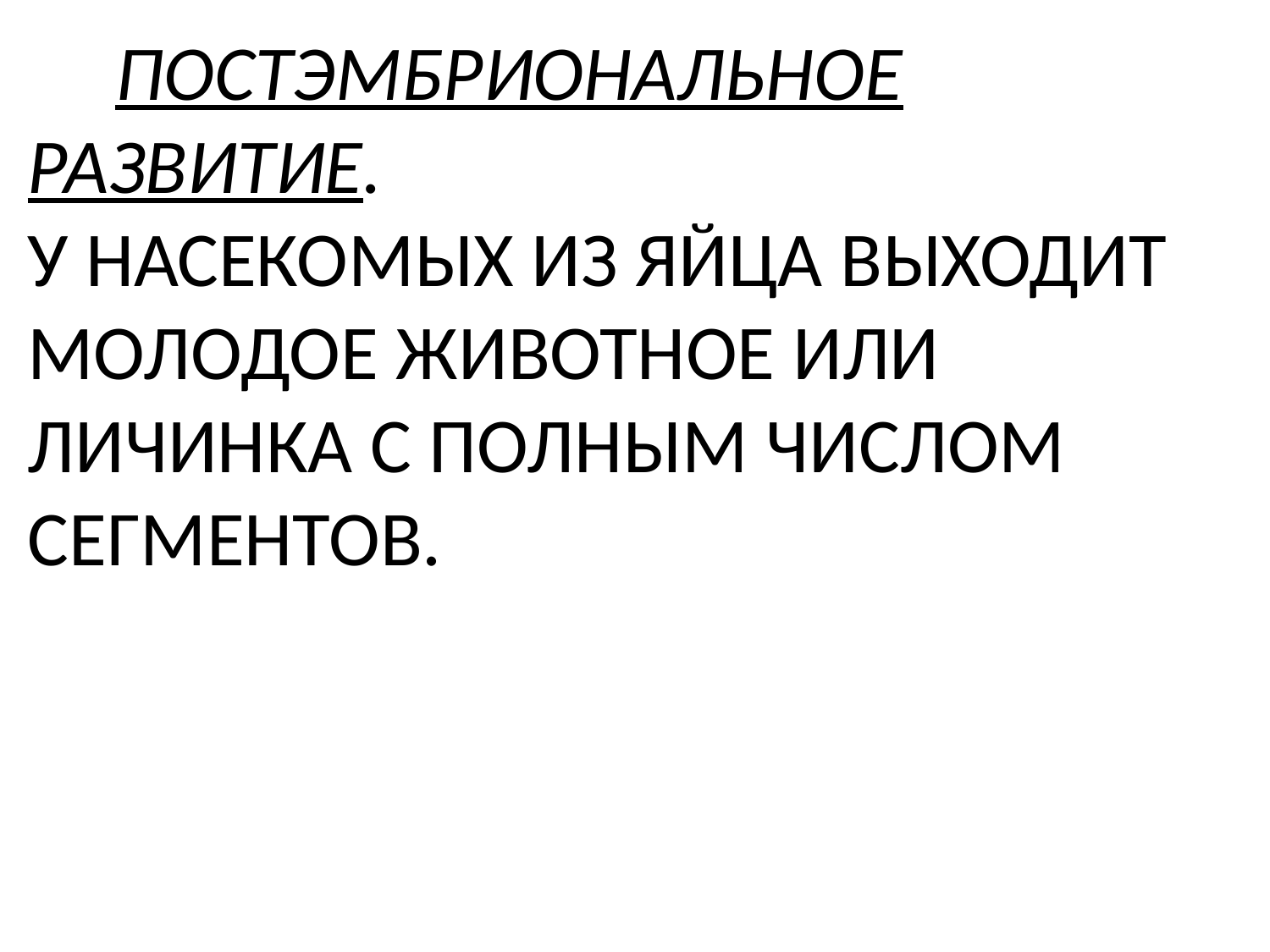

# ПОСТЭМБРИОНАЛЬНОЕ    РАЗВИТИЕ. У НАСЕКОМЫХ ИЗ ЯЙЦА ВЫХОДИТ МОЛО­ДОЕ ЖИВОТНОЕ ИЛИ ЛИЧИНКА С ПОЛНЫМ ЧИСЛОМ СЕГМЕНТОВ.